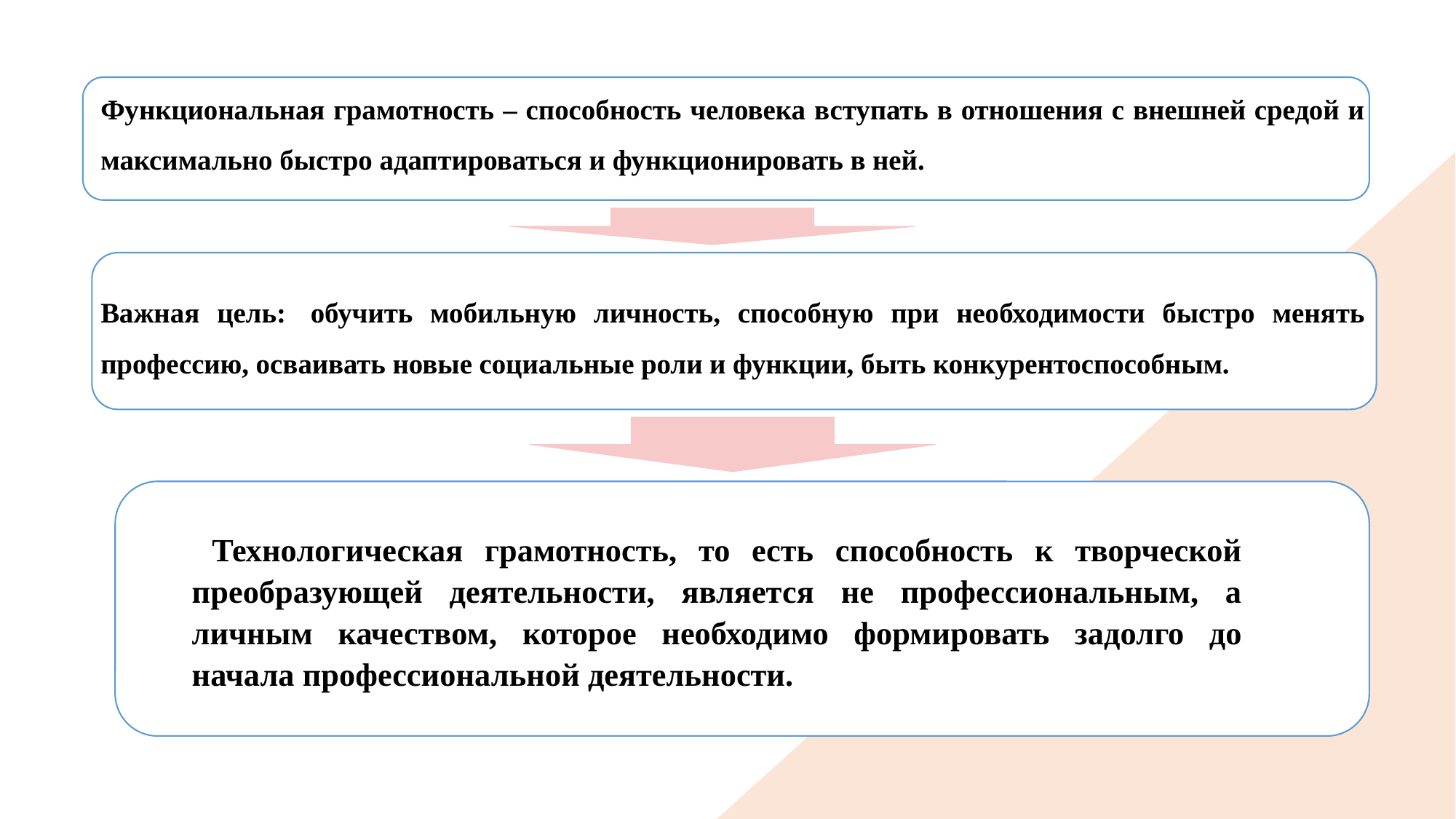

Функциональная грамотность – способность человека вступать в отношения с внешней средой и максимально быстро адаптироваться и функционировать в ней.

Важная цель:  обучить мобильную личность, способную при необходимости быстро менять профессию, осваивать новые социальные роли и функции, быть конкурентоспособным.

Технологическая грамотность, то есть способность к творческой преобразующей деятельности, является не профессиональным, а личным качеством, которое необходимо формировать задолго до начала профессиональной деятельности.